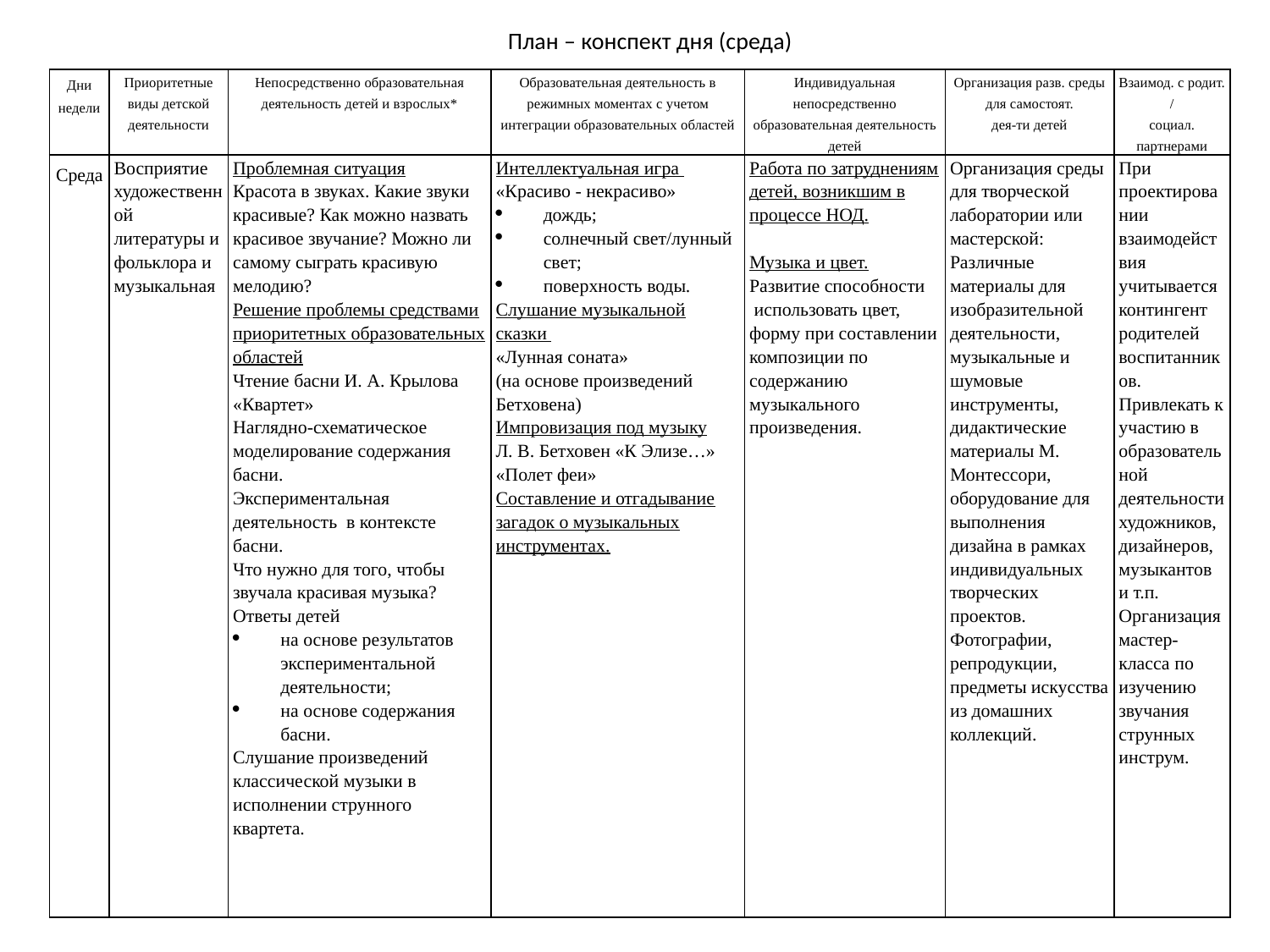

# План – конспект дня (среда)
| Дни недели | Приоритетные виды детской деятельности | Непосредственно образовательная деятельность детей и взрослых\* | Образовательная деятельность в режимных моментах с учетом интеграции образовательных областей | Индивидуальная непосредственно образовательная деятельность детей | Организация разв. среды для самостоят. дея-ти детей | Взаимод. с родит. / социал. партнерами |
| --- | --- | --- | --- | --- | --- | --- |
| Среда | Восприятие художественной литературы и фольклора и музыкальная | Проблемная ситуация Красота в звуках. Какие звуки красивые? Как можно назвать красивое звучание? Можно ли самому сыграть красивую мелодию? Решение проблемы средствами приоритетных образовательных областей Чтение басни И. А. Крылова «Квартет» Наглядно-схематическое моделирование содержания басни. Экспериментальная деятельность в контексте басни. Что нужно для того, чтобы звучала красивая музыка? Ответы детей на основе результатов экспериментальной деятельности; на основе содержания басни. Слушание произведений классической музыки в исполнении струнного квартета. | Интеллектуальная игра «Красиво - некрасиво» дождь; солнечный свет/лунный свет; поверхность воды. Слушание музыкальной сказки «Лунная соната» (на основе произведений Бетховена) Импровизация под музыку Л. В. Бетховен «К Элизе…» «Полет феи» Составление и отгадывание загадок о музыкальных инструментах. | Работа по затруднениям детей, возникшим в процессе НОД. Музыка и цвет. Развитие способности использовать цвет, форму при составлении композиции по содержанию музыкального произведения. | Организация среды для творческой лаборатории или мастерской: Различные материалы для изобразительной деятельности, музыкальные и шумовые инструменты, дидактические материалы М. Монтессори, оборудование для выполнения дизайна в рамках индивидуальных творческих проектов. Фотографии, репродукции, предметы искусства из домашних коллекций. | При проектировании взаимодействия учитывается контингент родителей воспитанников. Привлекать к участию в образовательной деятельности художников, дизайнеров, музыкантов и т.п. Организация мастер-класса по изучению звучания струнных инструм. |